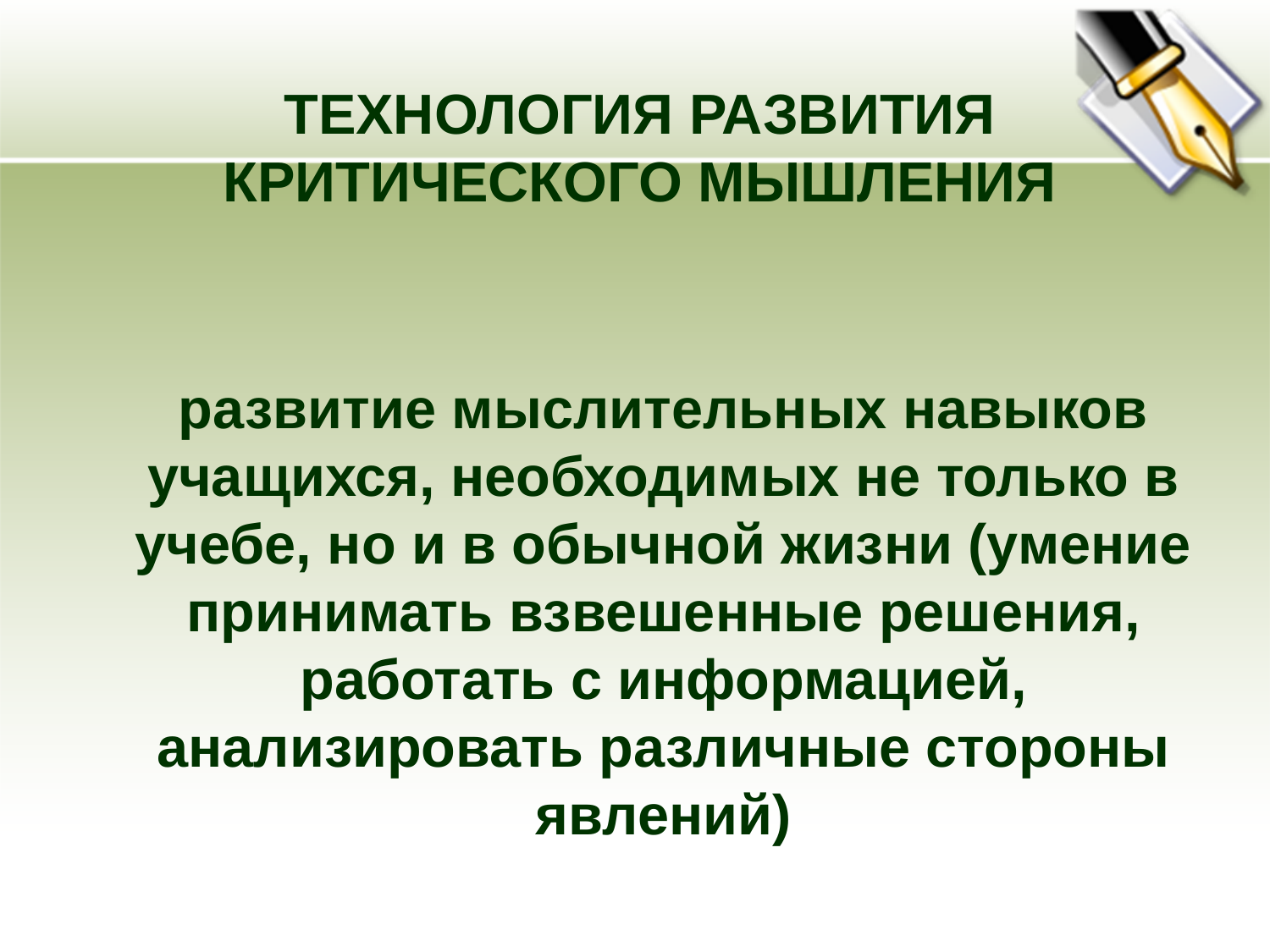

# ТЕХНОЛОГИЯ РАЗВИТИЯ КРИТИЧЕСКОГО МЫШЛЕНИЯ
   развитие мыслительных навыков учащихся, необходимых не только в учебе, но и в обычной жизни (умение принимать взвешенные решения, работать с информацией, анализировать различные стороны явлений)